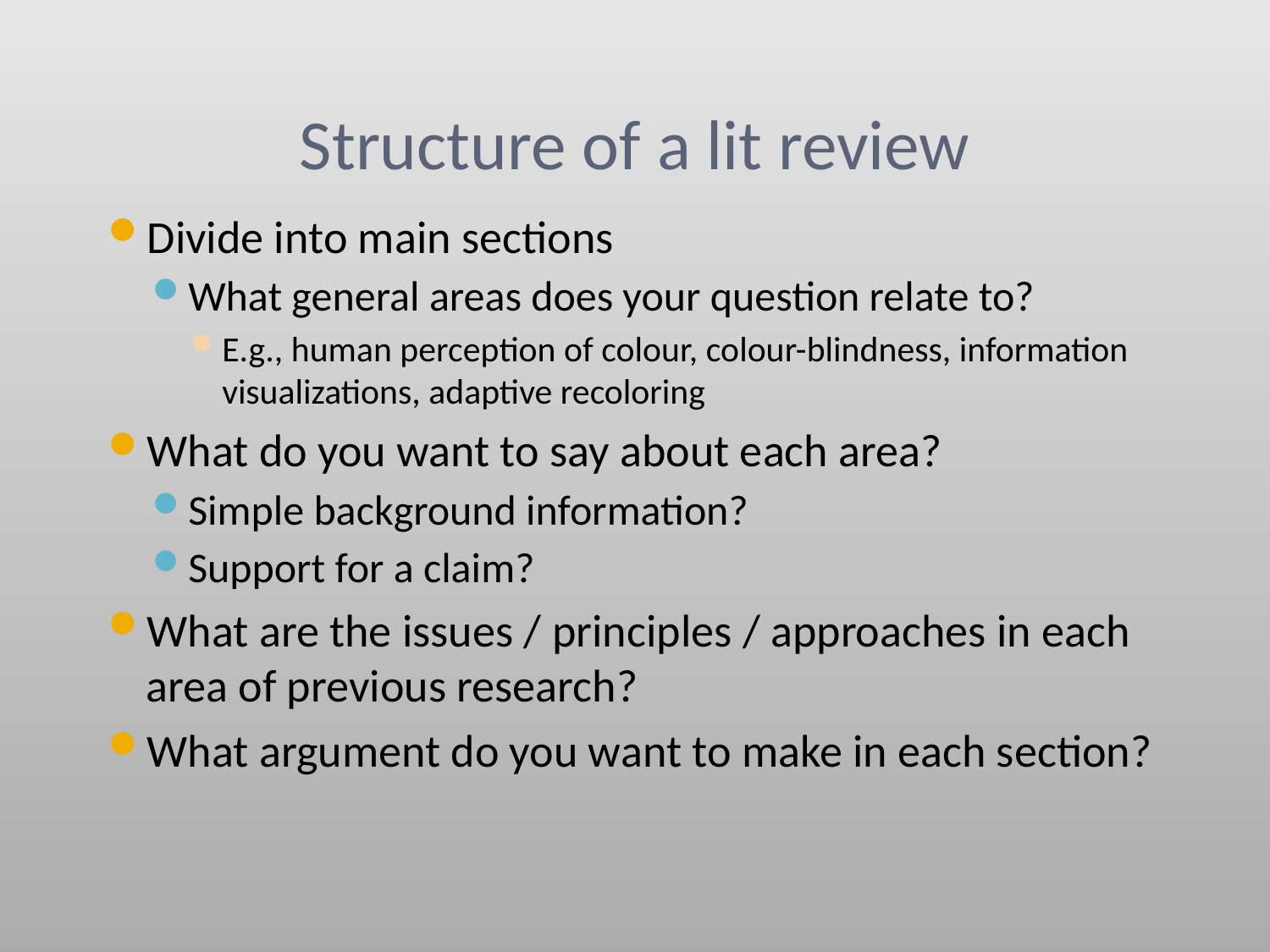

# Structure of a lit review
Divide into main sections
What general areas does your question relate to?
E.g., human perception of colour, colour-blindness, information visualizations, adaptive recoloring
What do you want to say about each area?
Simple background information?
Support for a claim?
What are the issues / principles / approaches in each area of previous research?
What argument do you want to make in each section?